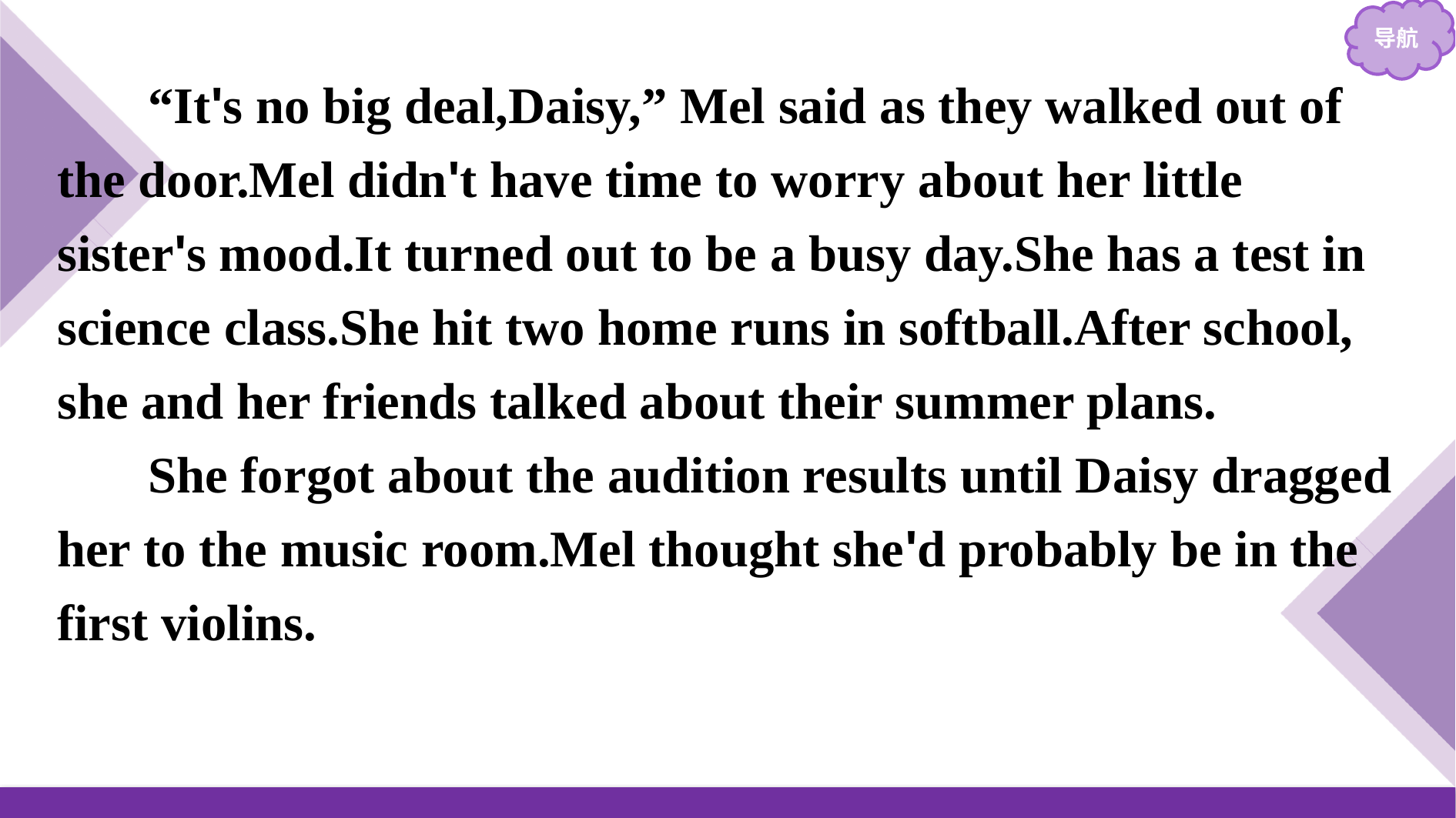

“It's no big deal,Daisy,” Mel said as they walked out of the door.Mel didn't have time to worry about her little sister's mood.It turned out to be a busy day.She has a test in science class.She hit two home runs in softball.After school, she and her friends talked about their summer plans.
She forgot about the audition results until Daisy dragged her to the music room.Mel thought she'd probably be in the first violins.